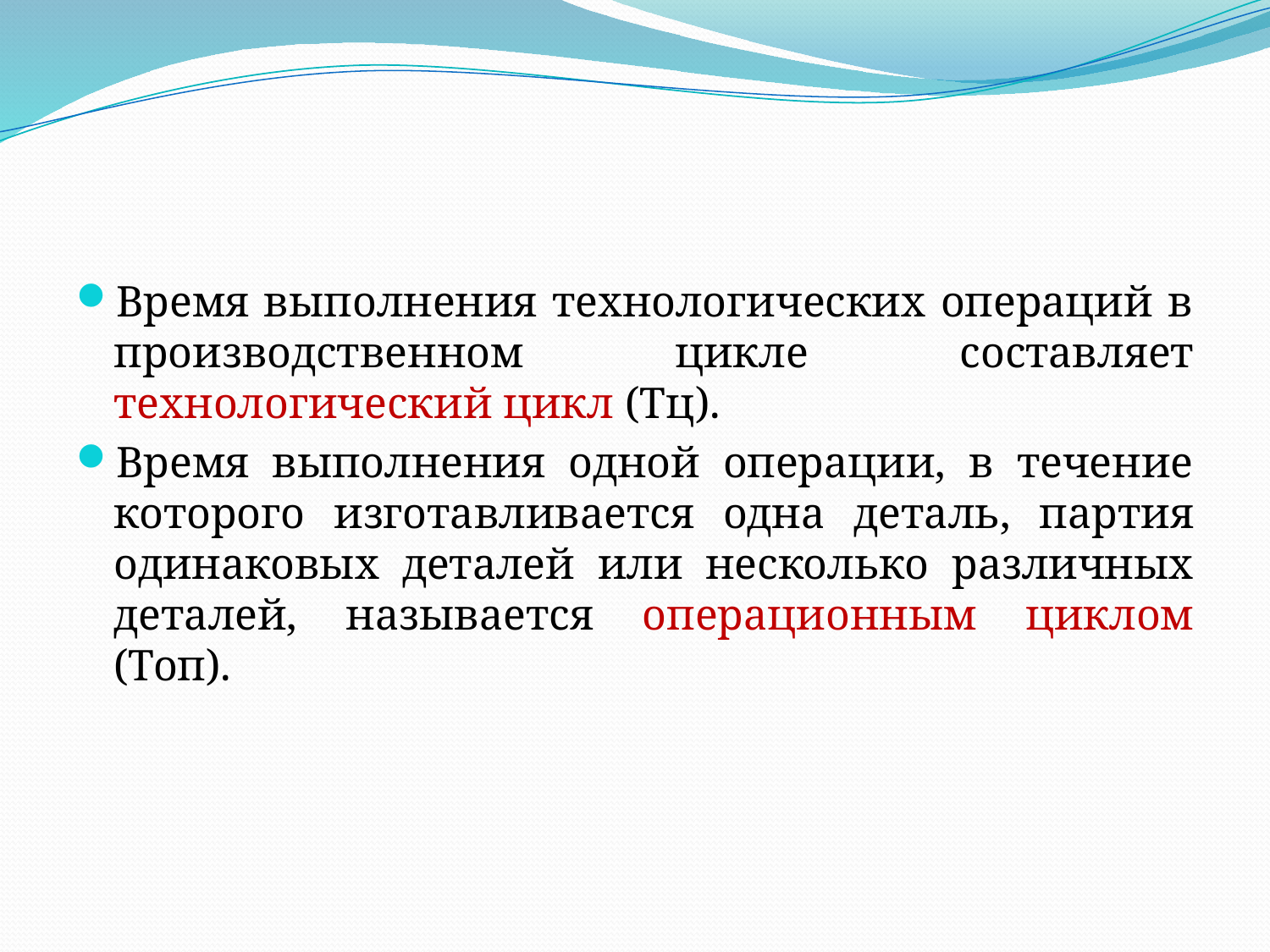

Время выполнения технологических операций в производственном цикле составляет технологический цикл (Тц).
Время выполнения одной операции, в течение которого изготавливается одна деталь, партия одинаковых деталей или несколько различных деталей, называется операционным циклом (Топ).